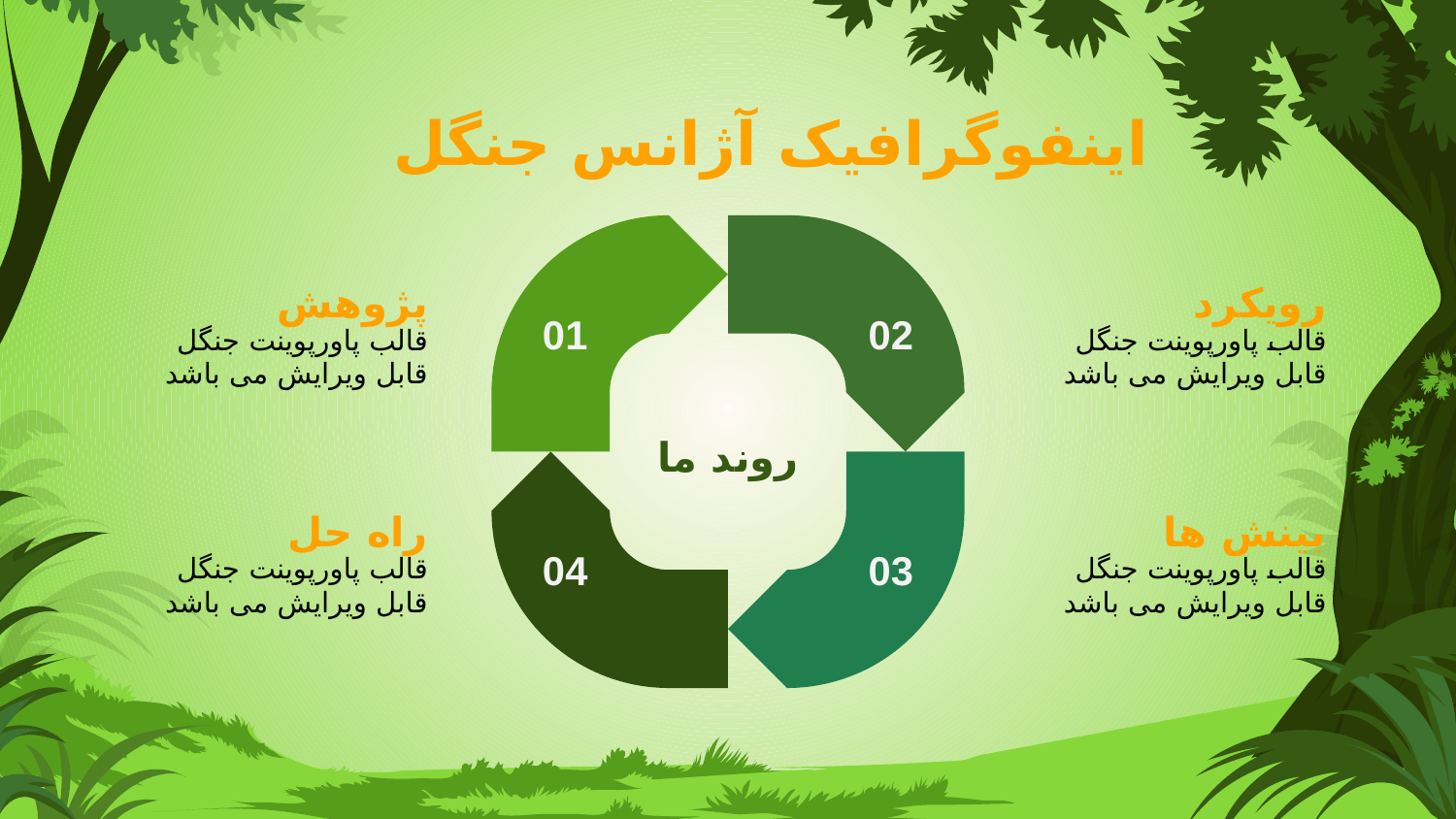

# اینفوگرافیک آژانس جنگل

پژوهش
قالب پاورپوینت جنگل قابل ویرایش می باشد
01
رویکرد
قالب پاورپوینت جنگل قابل ویرایش می باشد
02
روند ما
راه حل
قالب پاورپوینت جنگل قابل ویرایش می باشد
04
بینش ها
قالب پاورپوینت جنگل قابل ویرایش می باشد
03